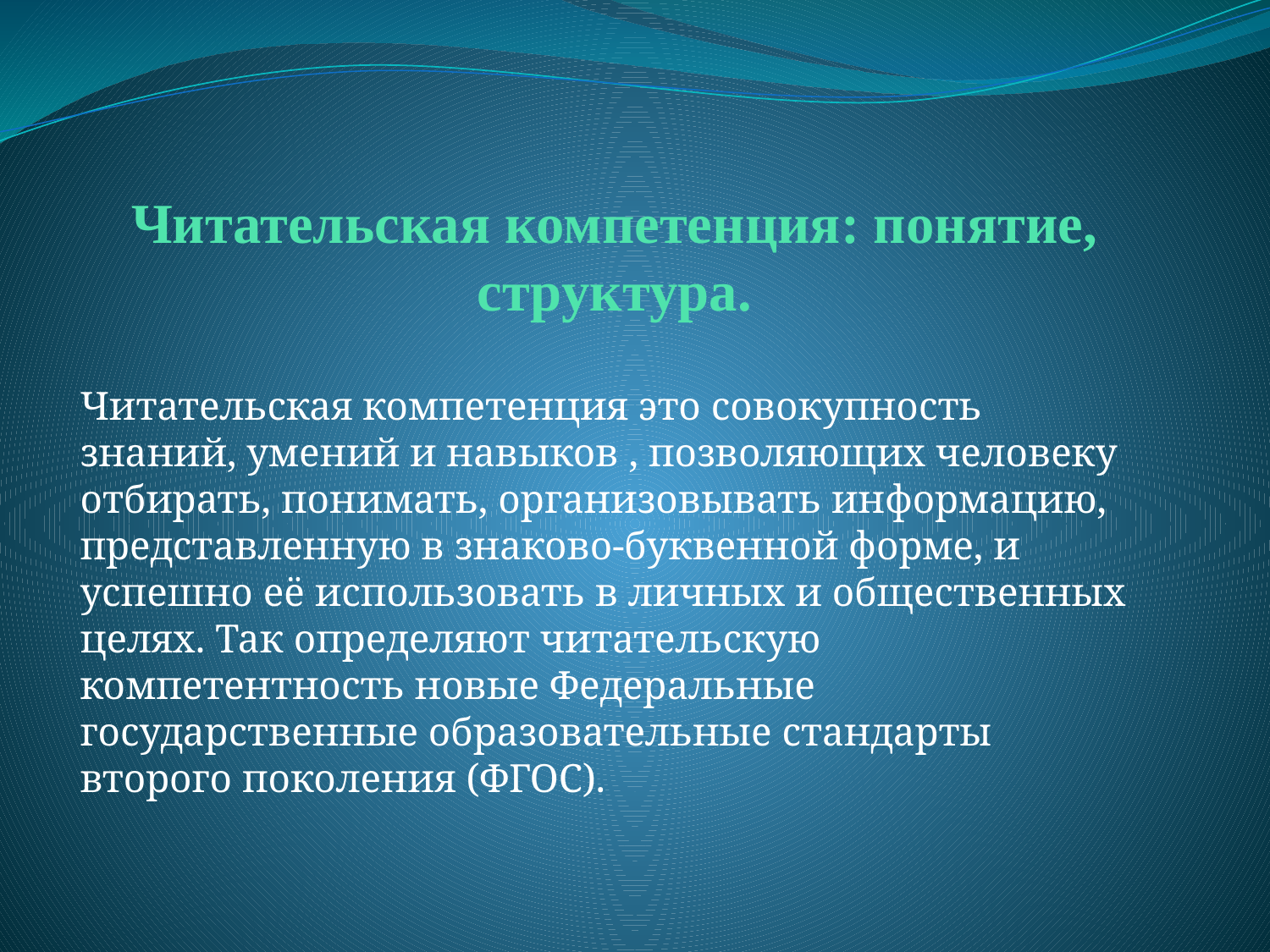

# Читательская компетенция: понятие, структура.
Читательская компетенция это совокупность знаний, умений и навыков , позволяющих человеку отбирать, понимать, организовывать информацию, представленную в знаково-буквенной форме, и успешно её использовать в личных и общественных целях. Так определяют читательскую компетентность новые Федеральные государственные образовательные стандарты второго поколения (ФГОС).